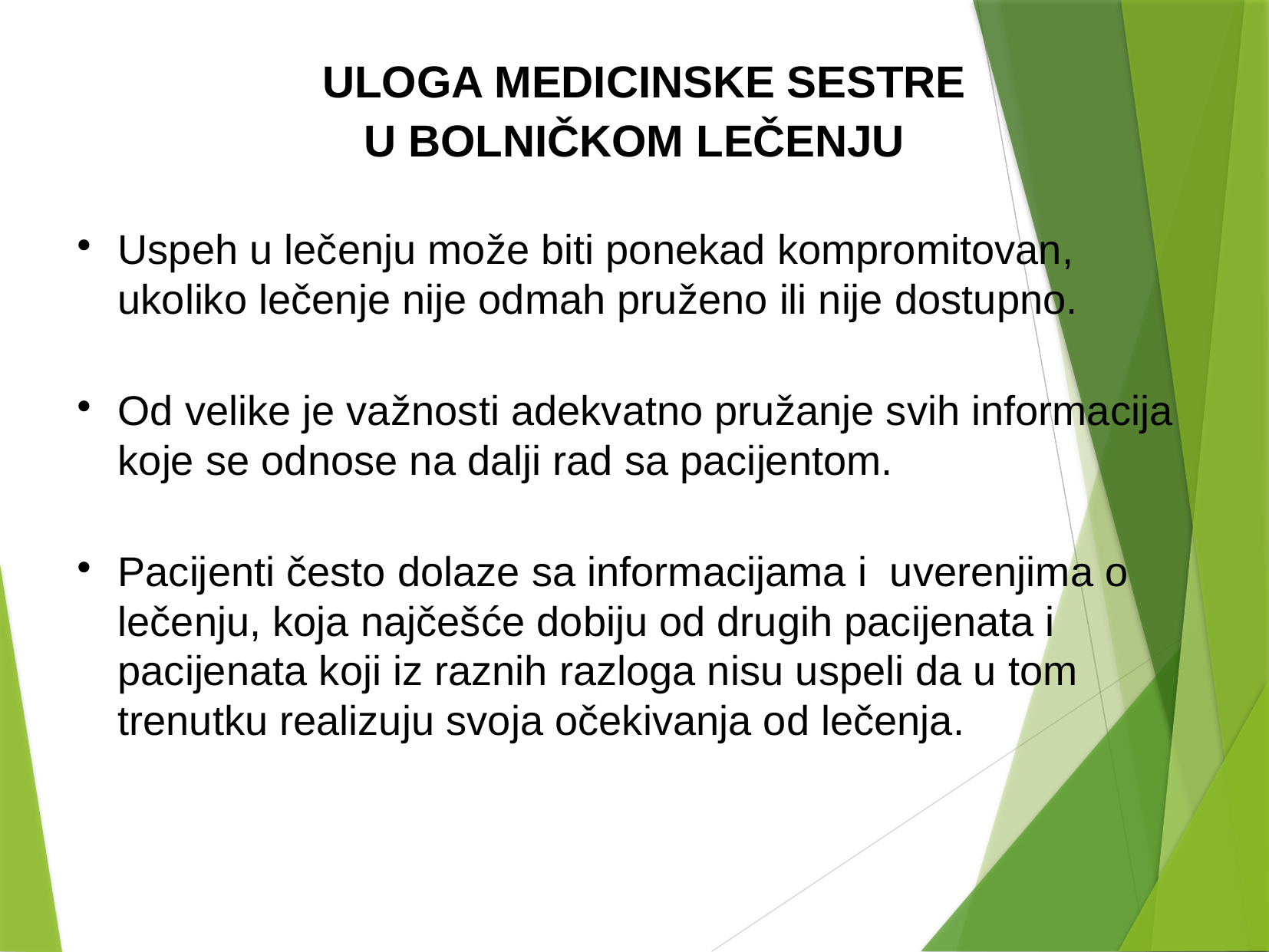

ULOGA MEDICINSKE SESTRE U BOLNIČKOM LEČENJU
Uspeh u lečenju može biti ponekad kompromitovan, ukoliko lečenje nije odmah pruženo ili nije dostupno.

Od velike je važnosti adekvatno pružanje svih informacija koje se odnose na dalji rad sa pacijentom.

Pacijenti često dolaze sa informacijama i  uverenjima o lečenju, koja najčešće dobiju od drugih pacijenata i pacijenata koji iz raznih razloga nisu uspeli da u tom trenutku realizuju svoja očekivanja od lečenja.